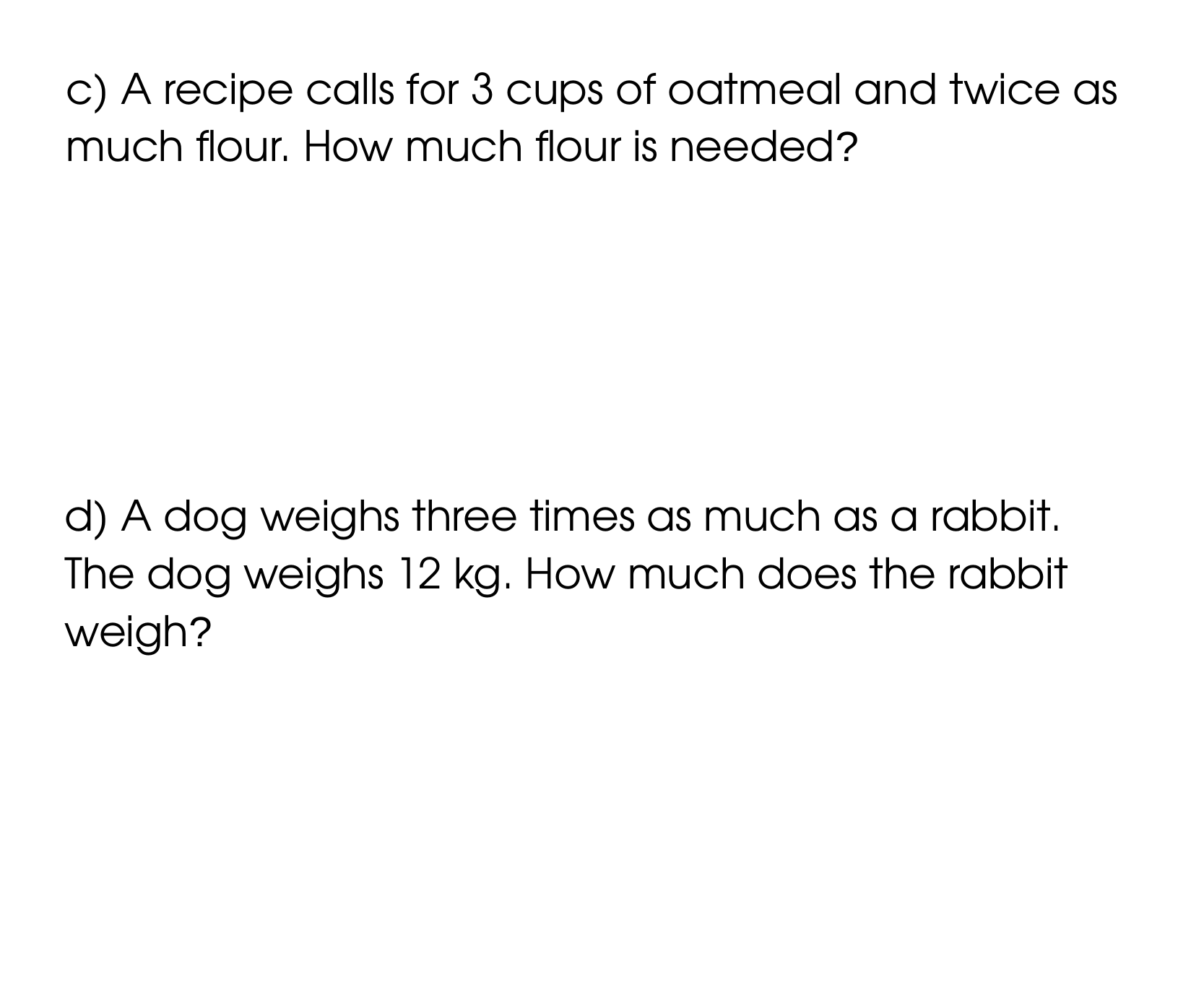

c) A recipe calls for 3 cups of oatmeal and twice as much flour. How much flour is needed?
d) A dog weighs three times as much as a rabbit. The dog weighs 12 kg. How much does the rabbit weigh?